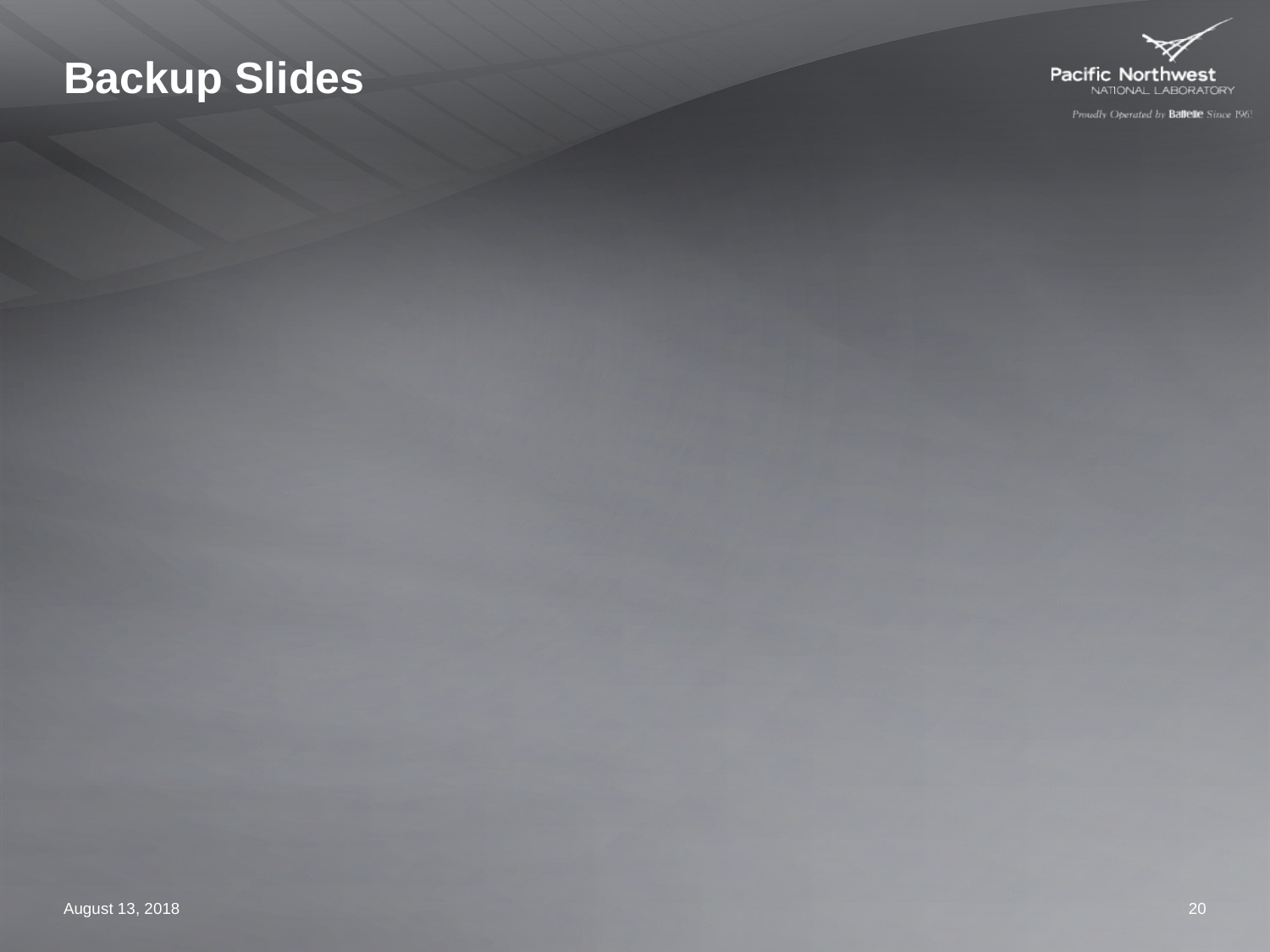

# Backup Slides
August 13, 2018
20